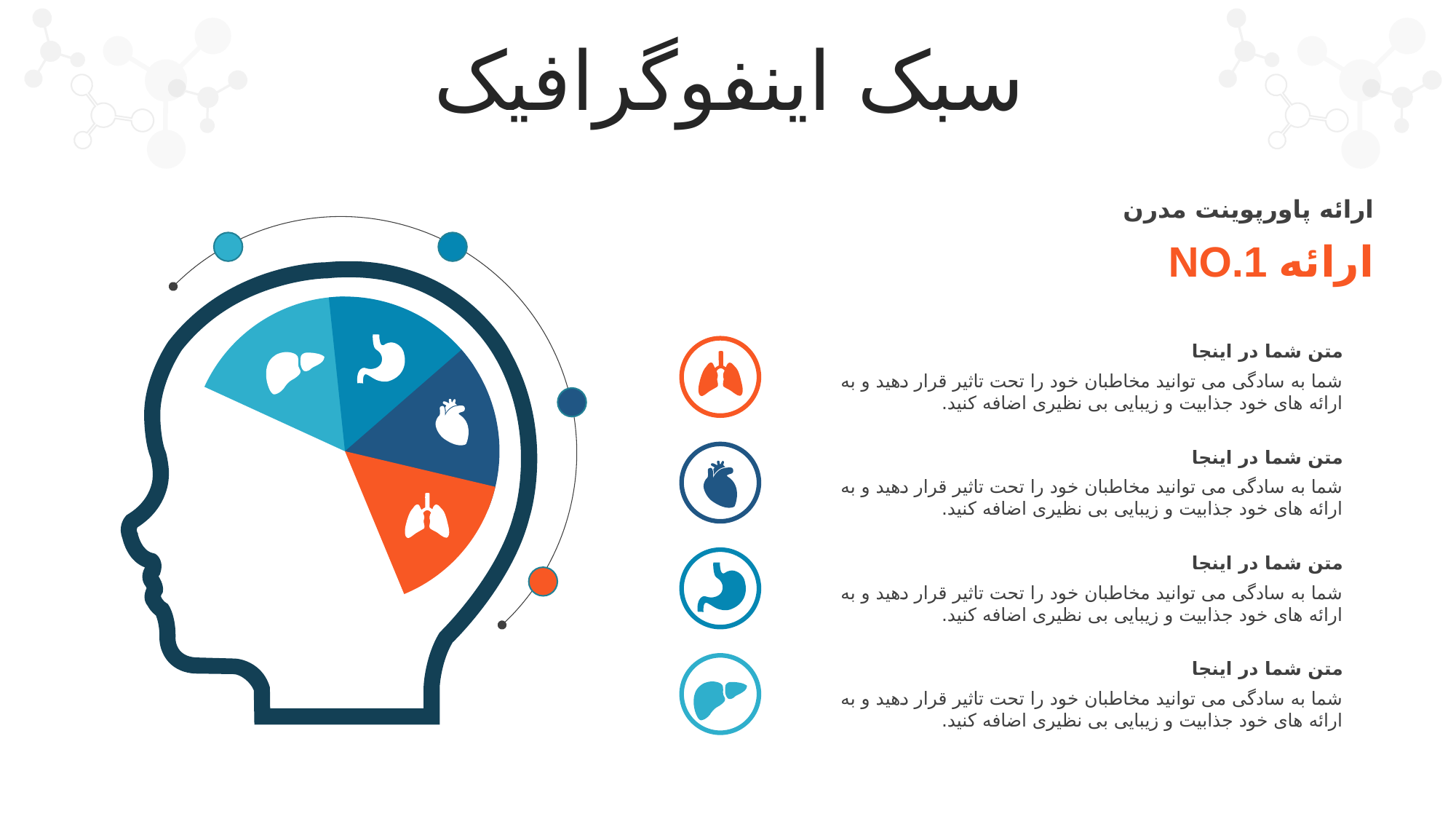

سبک اینفوگرافیک
ارائه پاورپوینت مدرن

NO.1 ارائه

متن شما در اینجا
شما به سادگی می توانید مخاطبان خود را تحت تاثیر قرار دهید و به ارائه های خود جذابیت و زیبایی بی نظیری اضافه کنید.

متن شما در اینجا
شما به سادگی می توانید مخاطبان خود را تحت تاثیر قرار دهید و به ارائه های خود جذابیت و زیبایی بی نظیری اضافه کنید.

متن شما در اینجا
شما به سادگی می توانید مخاطبان خود را تحت تاثیر قرار دهید و به ارائه های خود جذابیت و زیبایی بی نظیری اضافه کنید.

متن شما در اینجا
شما به سادگی می توانید مخاطبان خود را تحت تاثیر قرار دهید و به ارائه های خود جذابیت و زیبایی بی نظیری اضافه کنید.